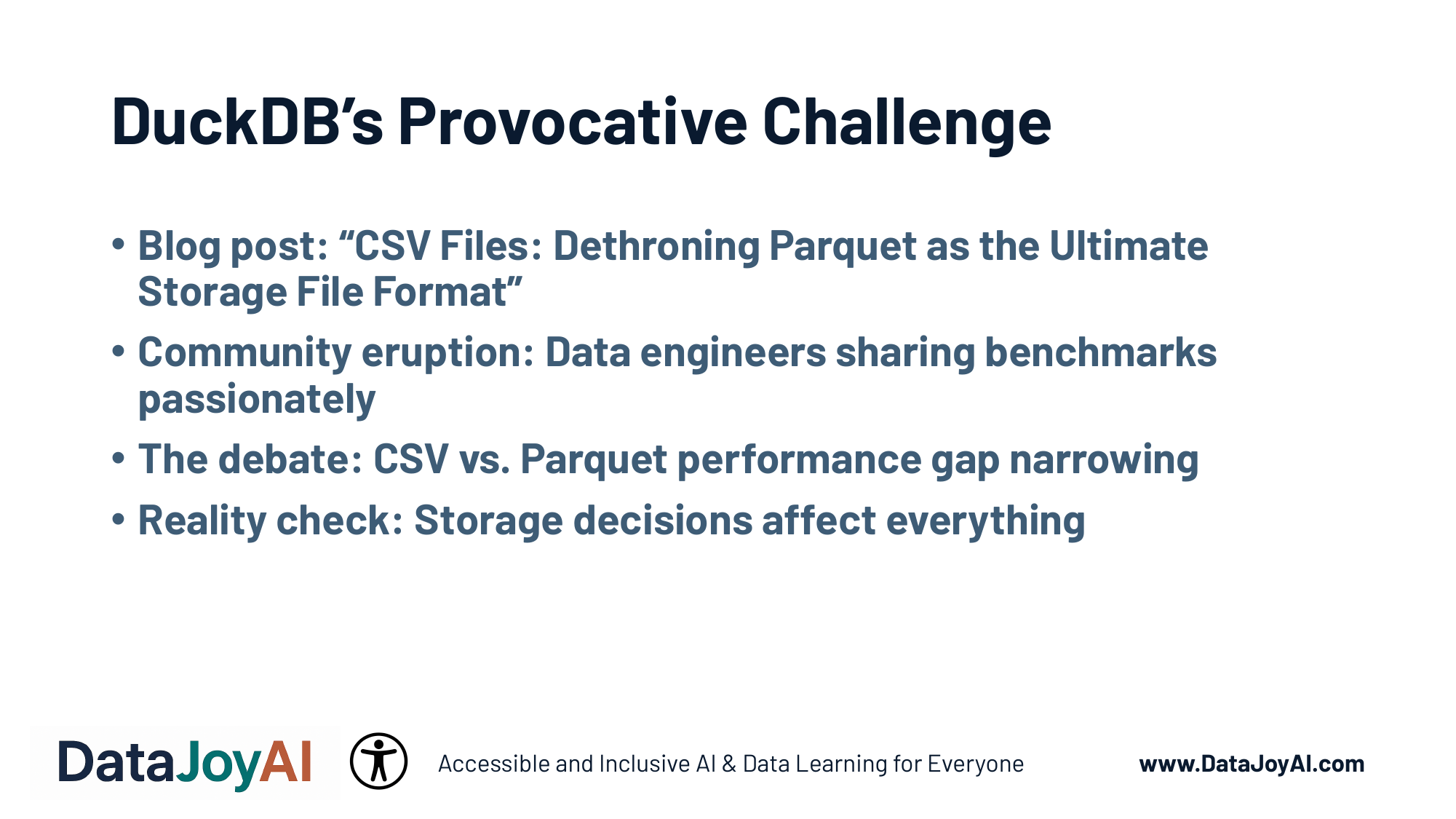

# DuckDB’s Provocative Challenge
Blog post: “CSV Files: Dethroning Parquet as the Ultimate Storage File Format”
Community eruption: Data engineers sharing benchmarks passionately
The debate: CSV vs. Parquet performance gap narrowing
Reality check: Storage decisions affect everything